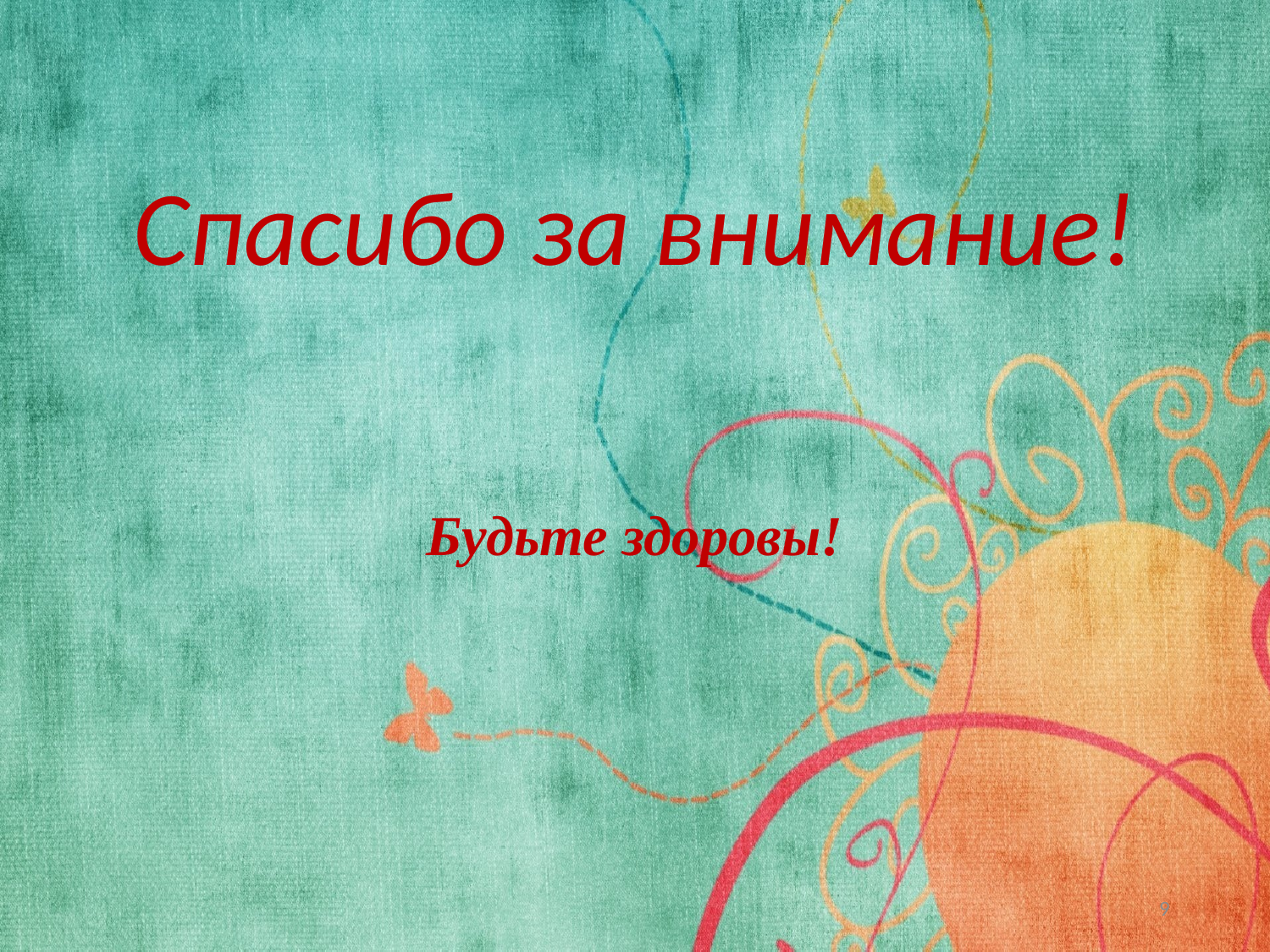

# Спасибо за внимание!
Будьте здоровы!
9